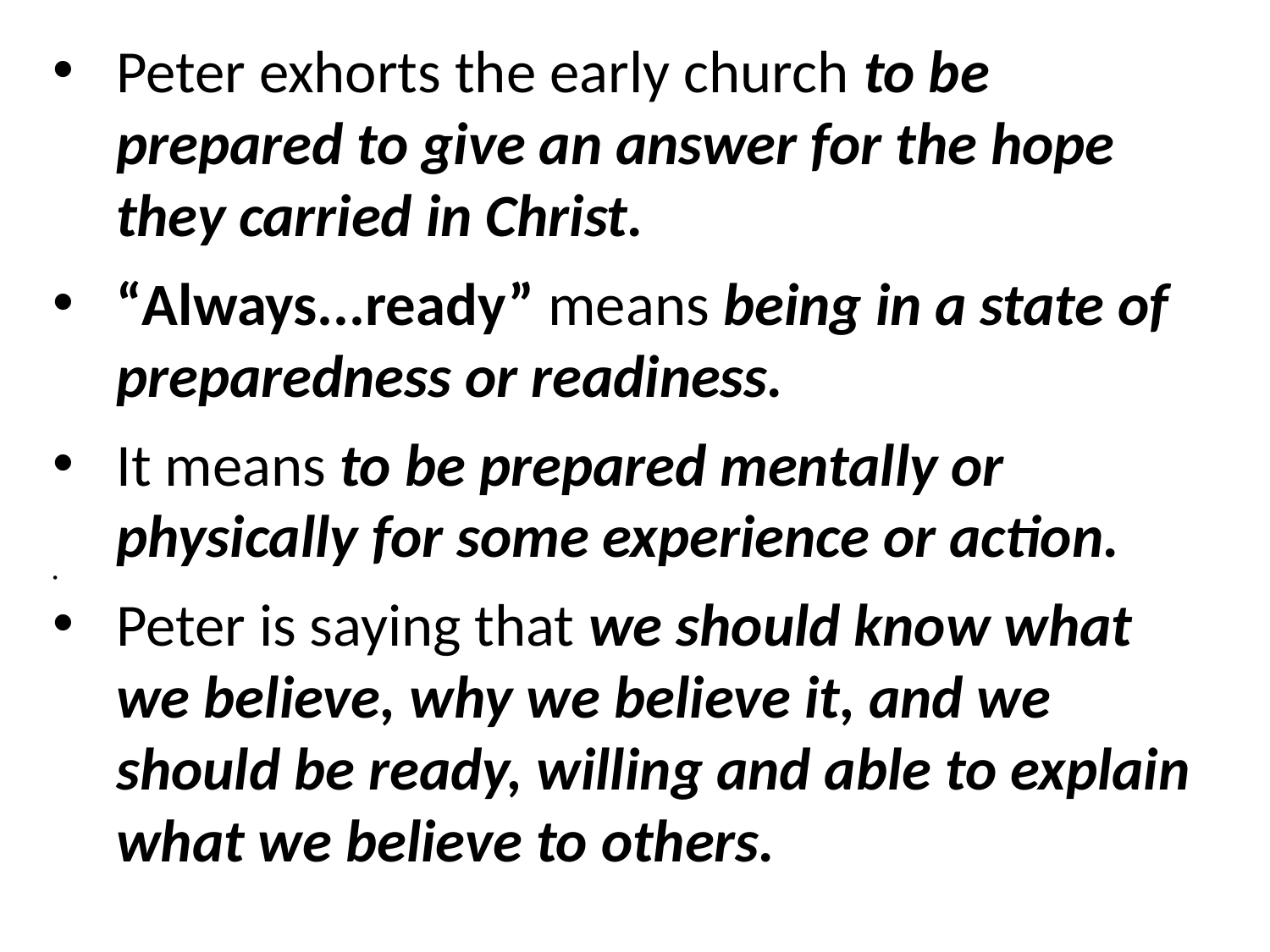

Peter exhorts the early church to be prepared to give an answer for the hope they carried in Christ.

“Always...ready” means being in a state of preparedness or readiness.

It means to be prepared mentally or physically for some experience or action.

Peter is saying that we should know what we believe, why we believe it, and we should be ready, willing and able to explain what we believe to others.